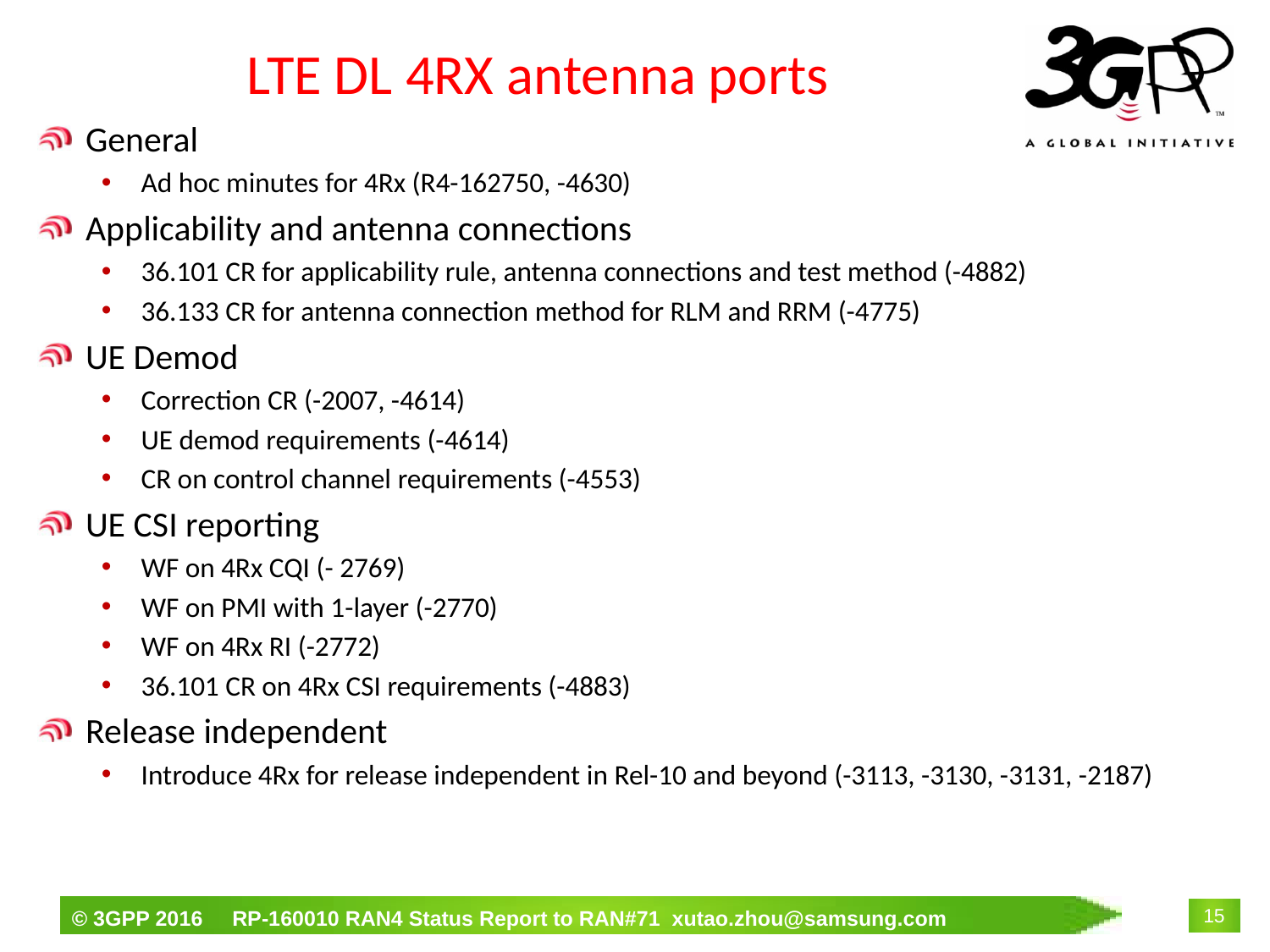

# LTE DL 4RX antenna ports
General
Ad hoc minutes for 4Rx (R4-162750, -4630)
Applicability and antenna connections
36.101 CR for applicability rule, antenna connections and test method (-4882)
36.133 CR for antenna connection method for RLM and RRM (-4775)
UE Demod
Correction CR (-2007, -4614)
UE demod requirements (-4614)
CR on control channel requirements (-4553)
UE CSI reporting
WF on 4Rx CQI (- 2769)
WF on PMI with 1-layer (-2770)
WF on 4Rx RI (-2772)
36.101 CR on 4Rx CSI requirements (-4883)
Release independent
Introduce 4Rx for release independent in Rel-10 and beyond (-3113, -3130, -3131, -2187)